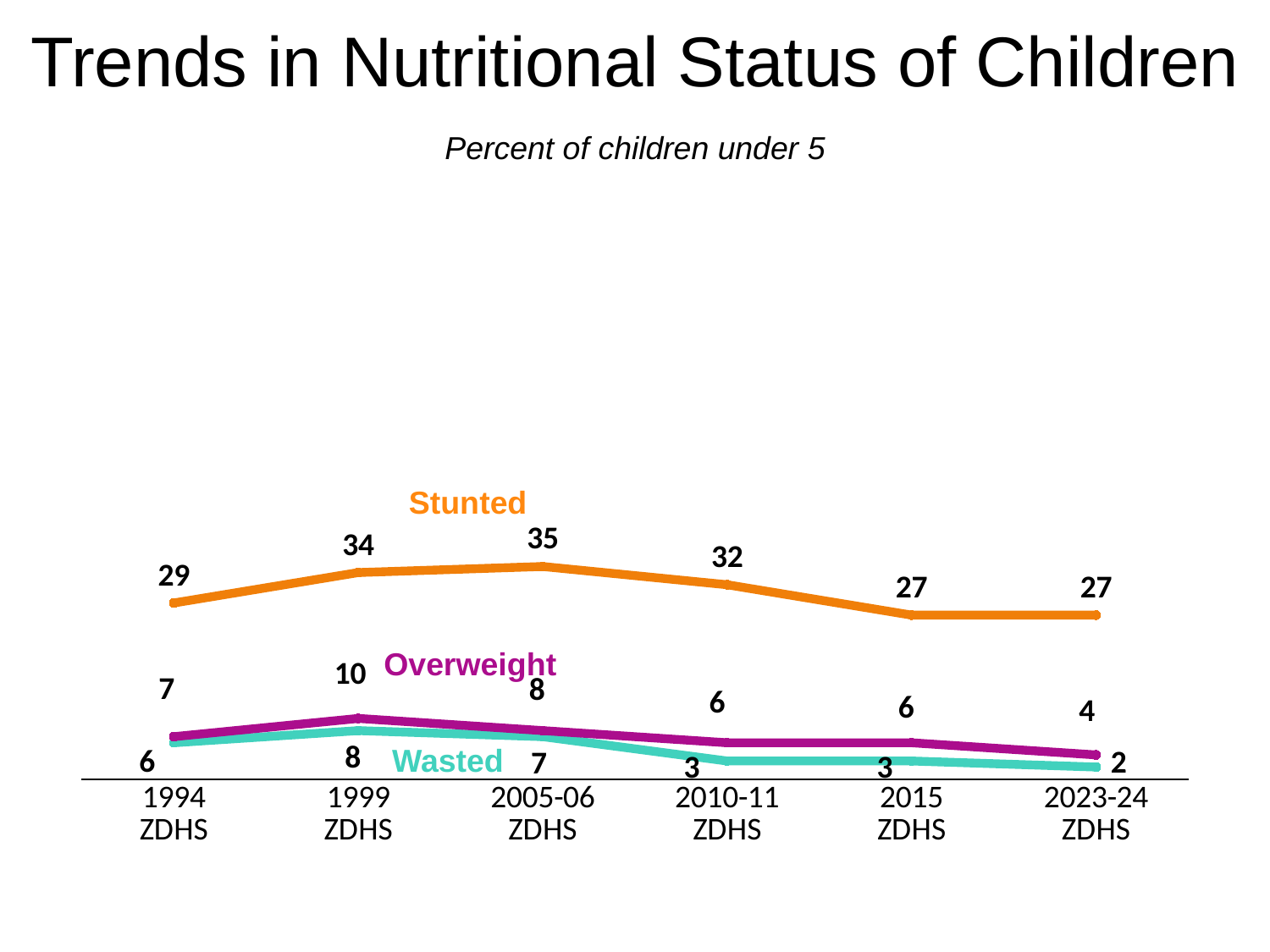

# Trends in Nutritional Status of Children
Percent of children under 5

### Chart

| Category | Stunted | Wasted | Overweight |
|---|---|---|---|
| 1994
ZDHS | 29.0 | 6.0 | 7.0 |
| 1999
ZDHS | 34.0 | 8.0 | 10.0 |
| 2005-06
ZDHS | 35.0 | 7.0 | 8.0 |
| 2010-11
ZDHS | 32.0 | 3.0 | 6.0 |
| 2015
ZDHS | 27.0 | 3.0 | 6.0 |
| 2023-24
ZDHS | 27.0 | 2.0 | 4.0 |
Stunted
Overweight
Wasted